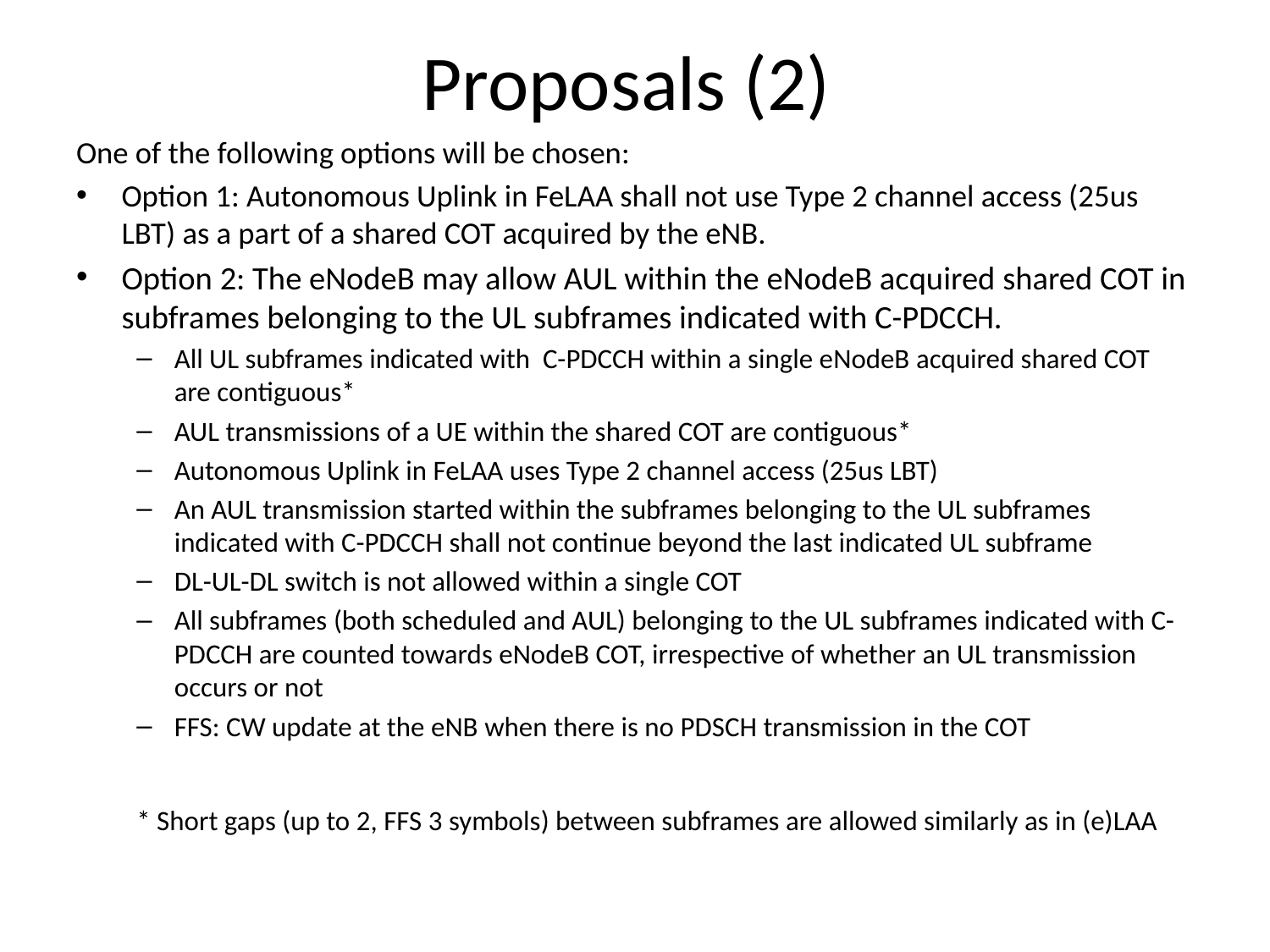

# Proposals (2)
One of the following options will be chosen:
Option 1: Autonomous Uplink in FeLAA shall not use Type 2 channel access (25us LBT) as a part of a shared COT acquired by the eNB.
Option 2: The eNodeB may allow AUL within the eNodeB acquired shared COT in subframes belonging to the UL subframes indicated with C-PDCCH.
All UL subframes indicated with  C-PDCCH within a single eNodeB acquired shared COT are contiguous*
AUL transmissions of a UE within the shared COT are contiguous*
Autonomous Uplink in FeLAA uses Type 2 channel access (25us LBT)
An AUL transmission started within the subframes belonging to the UL subframes indicated with C-PDCCH shall not continue beyond the last indicated UL subframe
DL-UL-DL switch is not allowed within a single COT
All subframes (both scheduled and AUL) belonging to the UL subframes indicated with C-PDCCH are counted towards eNodeB COT, irrespective of whether an UL transmission occurs or not
FFS: CW update at the eNB when there is no PDSCH transmission in the COT

* Short gaps (up to 2, FFS 3 symbols) between subframes are allowed similarly as in (e)LAA